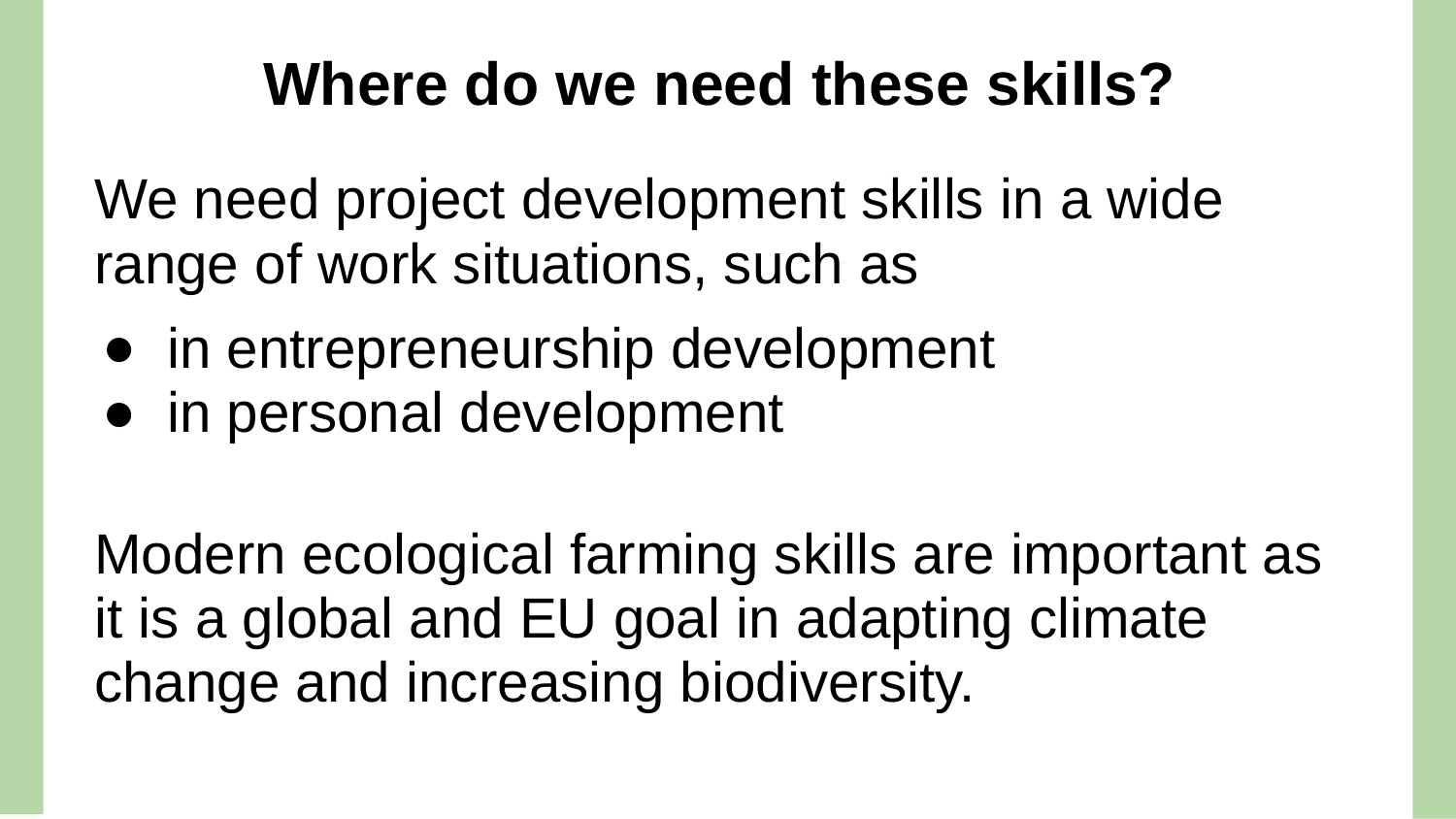

# Where do we need these skills?
We need project development skills in a wide range of work situations, such as
in entrepreneurship development
in personal development
Modern ecological farming skills are important as it is a global and EU goal in adapting climate change and increasing biodiversity.